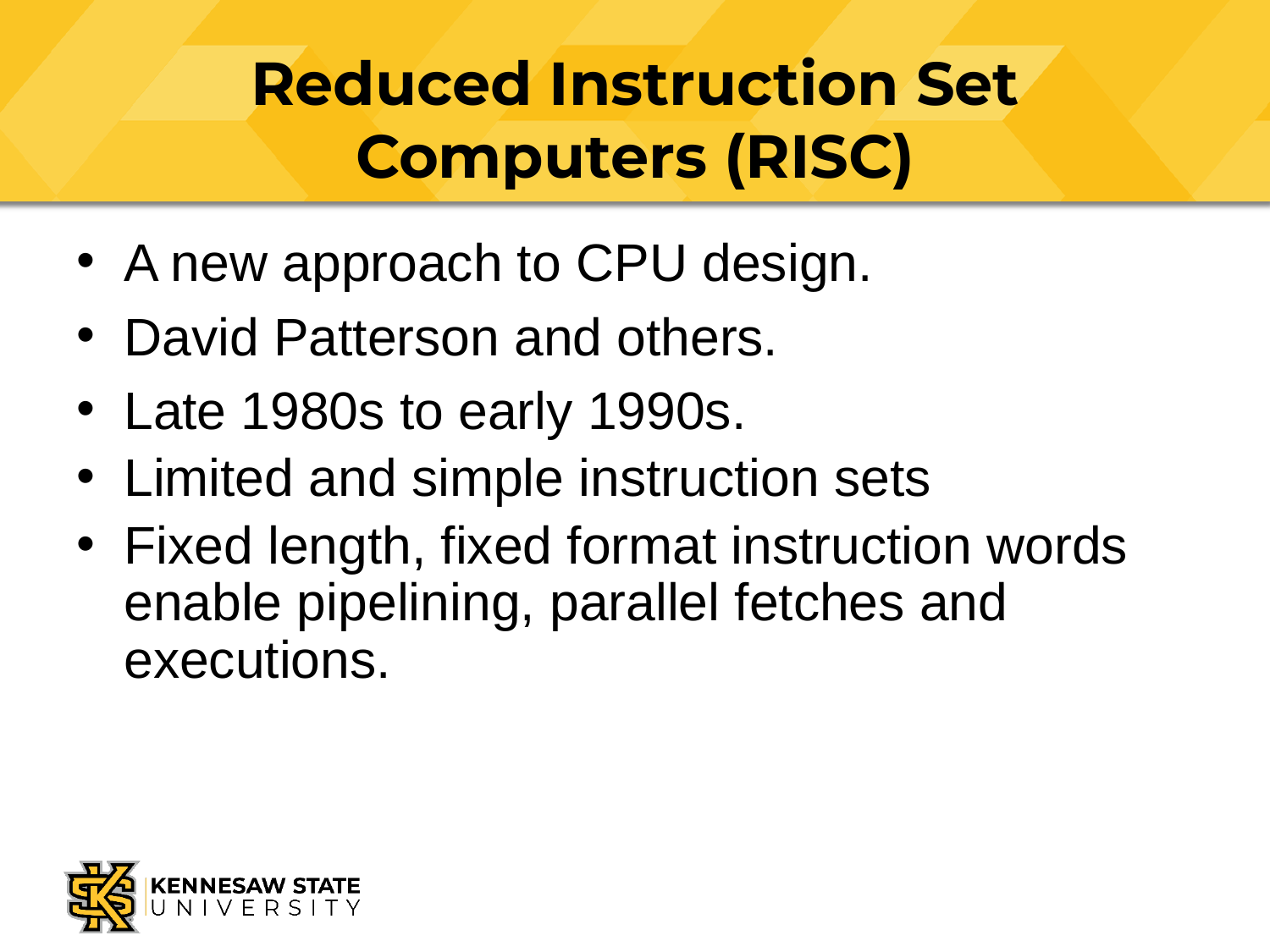

# Reduced Instruction Set Computers (RISC)
A new approach to CPU design.
David Patterson and others.
Late 1980s to early 1990s.
Limited and simple instruction sets
Fixed length, fixed format instruction words enable pipelining, parallel fetches and executions.